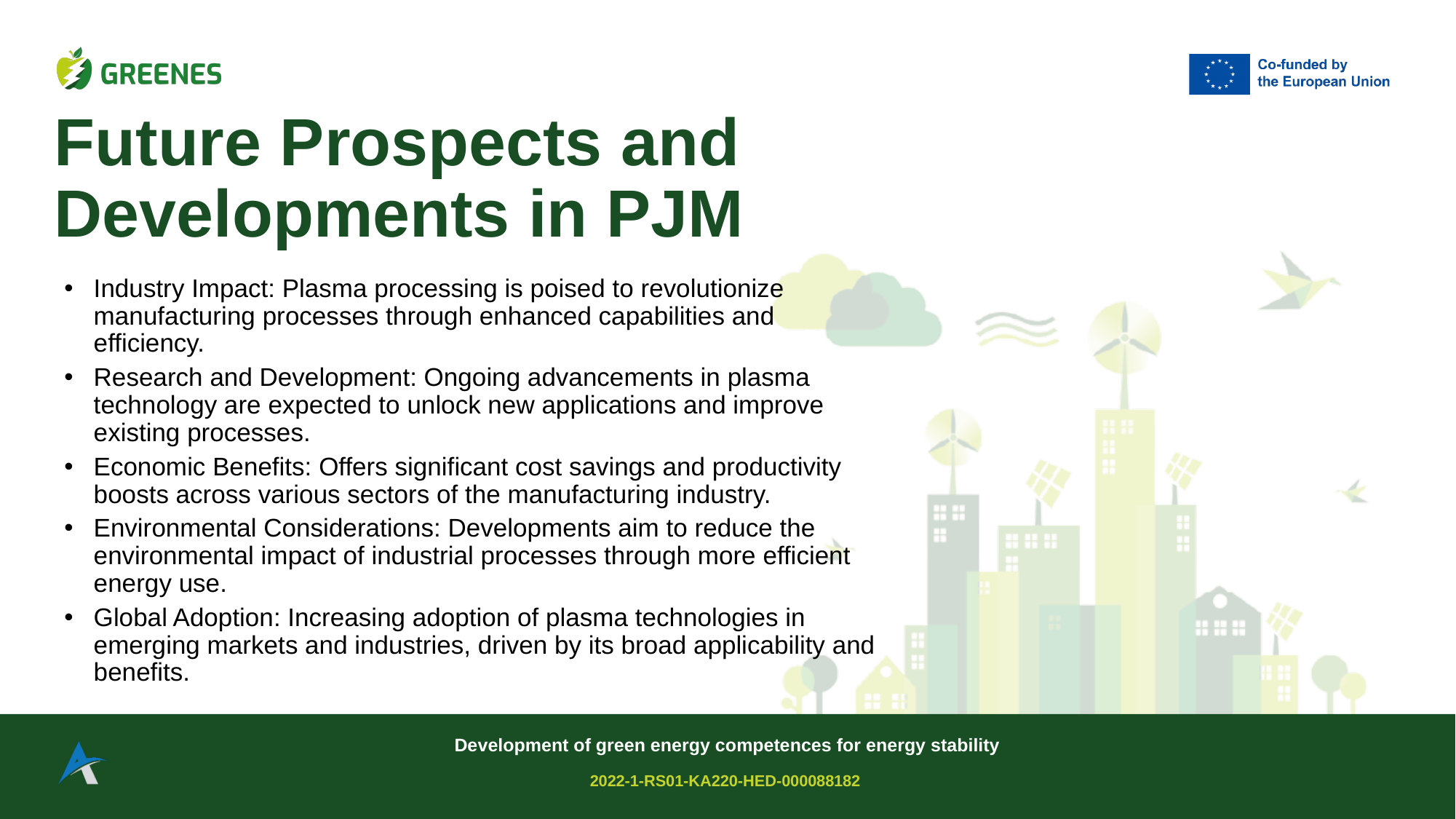

# Future Prospects and Developments in PJM
Industry Impact: Plasma processing is poised to revolutionize manufacturing processes through enhanced capabilities and efficiency.
Research and Development: Ongoing advancements in plasma technology are expected to unlock new applications and improve existing processes.
Economic Benefits: Offers significant cost savings and productivity boosts across various sectors of the manufacturing industry.
Environmental Considerations: Developments aim to reduce the environmental impact of industrial processes through more efficient energy use.
Global Adoption: Increasing adoption of plasma technologies in emerging markets and industries, driven by its broad applicability and benefits.